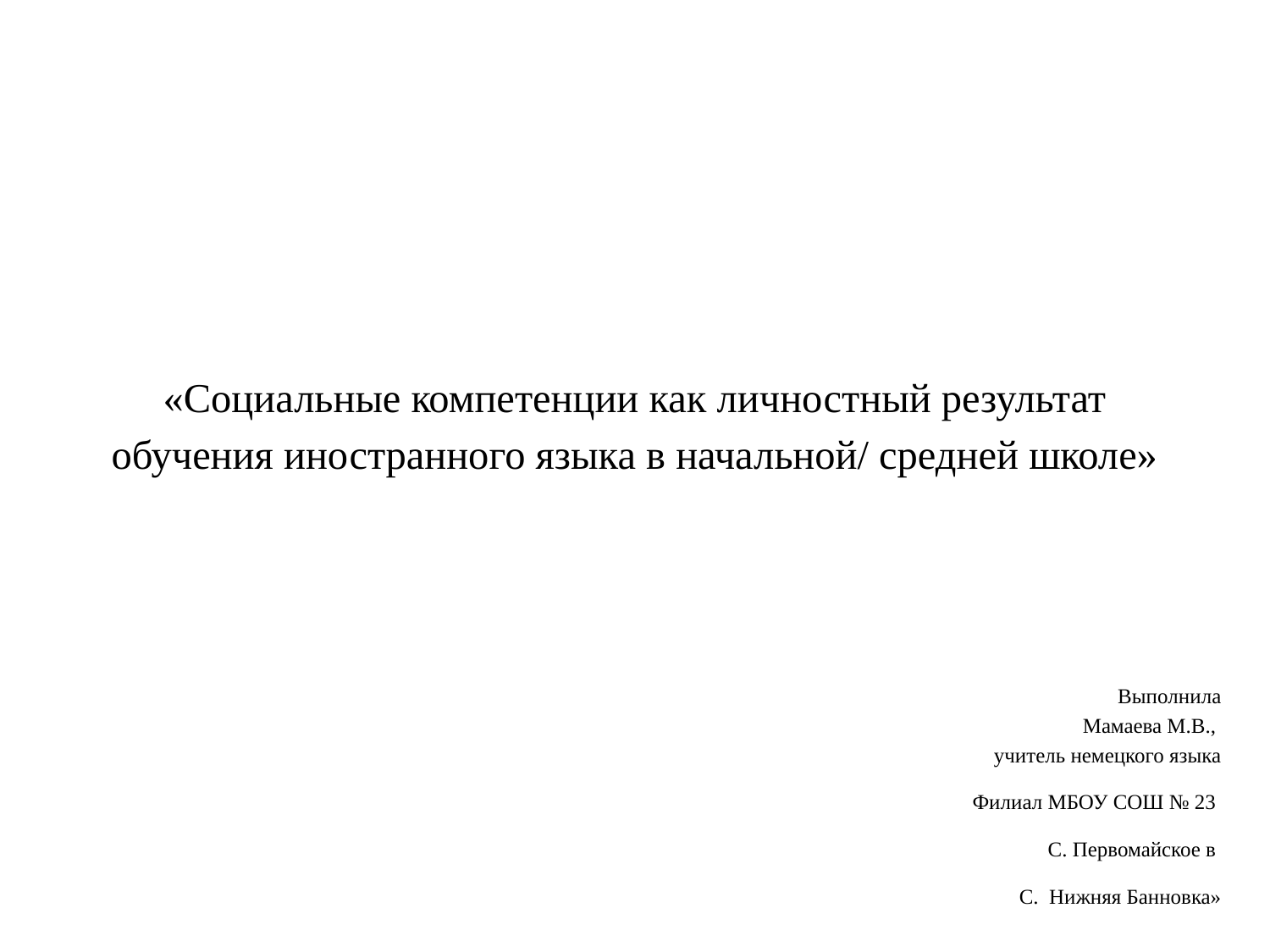

# «Социальные компетенции как личностный результат обучения иностранного языка в начальной/ средней школе»
Выполнила
Мамаева М.В.,
учитель немецкого языка
Филиал МБОУ СОШ № 23
С. Первомайское в
С.  Нижняя Банновка»